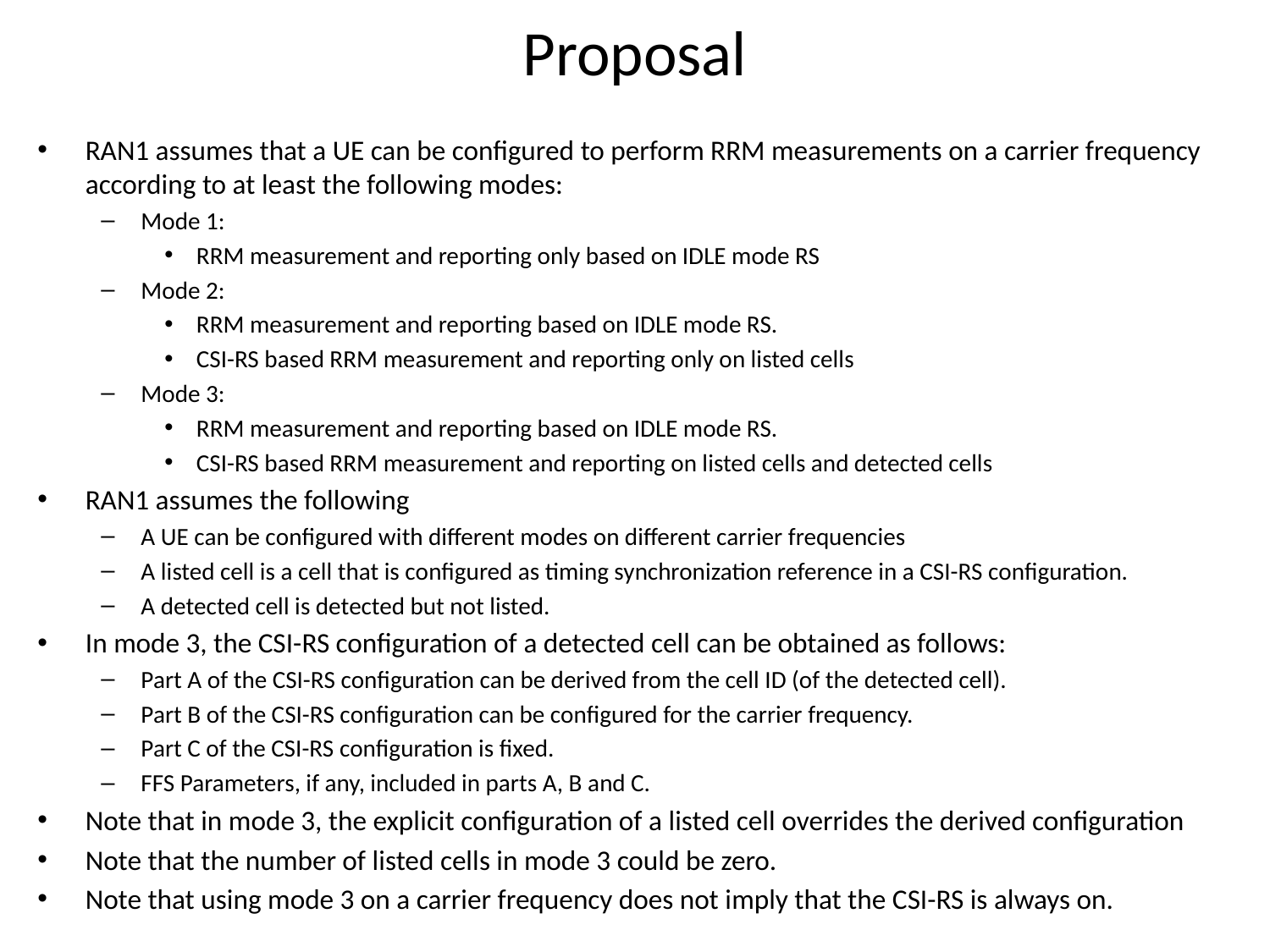

# Proposal
RAN1 assumes that a UE can be configured to perform RRM measurements on a carrier frequency according to at least the following modes:
Mode 1:
RRM measurement and reporting only based on IDLE mode RS
Mode 2:
RRM measurement and reporting based on IDLE mode RS.
CSI-RS based RRM measurement and reporting only on listed cells
Mode 3:
RRM measurement and reporting based on IDLE mode RS.
CSI-RS based RRM measurement and reporting on listed cells and detected cells
RAN1 assumes the following
A UE can be configured with different modes on different carrier frequencies
A listed cell is a cell that is configured as timing synchronization reference in a CSI-RS configuration.
A detected cell is detected but not listed.
In mode 3, the CSI-RS configuration of a detected cell can be obtained as follows:
Part A of the CSI-RS configuration can be derived from the cell ID (of the detected cell).
Part B of the CSI-RS configuration can be configured for the carrier frequency.
Part C of the CSI-RS configuration is fixed.
FFS Parameters, if any, included in parts A, B and C.
Note that in mode 3, the explicit configuration of a listed cell overrides the derived configuration
Note that the number of listed cells in mode 3 could be zero.
Note that using mode 3 on a carrier frequency does not imply that the CSI-RS is always on.